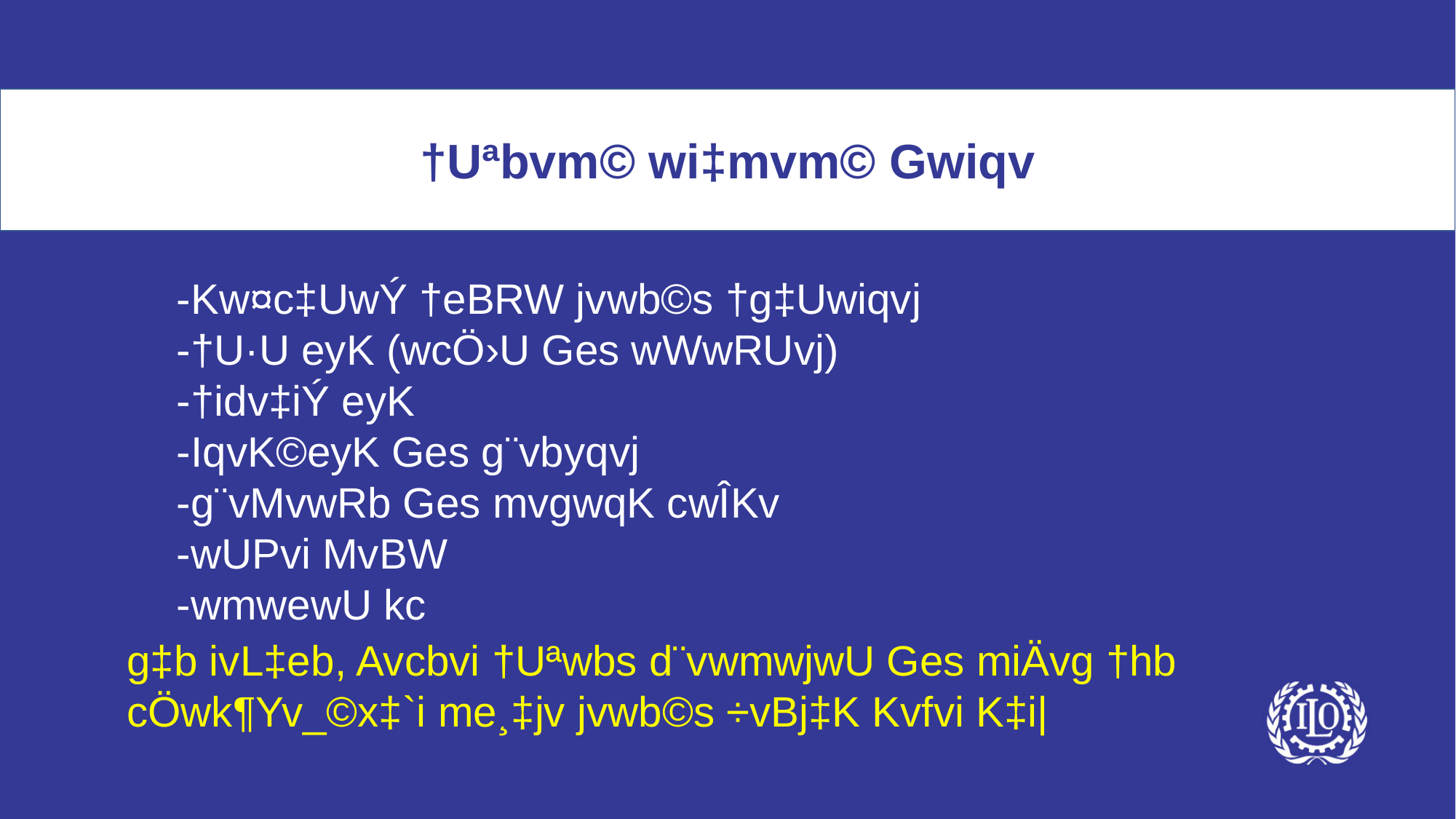

†Uªbvm© wi‡mvm© Gwiqv
-Kw¤c‡UwÝ †eBRW jvwb©s †g‡Uwiqvj
-†U·U eyK (wcÖ›U Ges wWwRUvj)
-†idv‡iÝ eyK
-IqvK©eyK Ges g¨vbyqvj
-g¨vMvwRb Ges mvgwqK cwÎKv
-wUPvi MvBW
-wmwewU kc
g‡b ivL‡eb, Avcbvi †Uªwbs d¨vwmwjwU Ges miÄvg †hb cÖwk¶Yv_©x‡`i me¸‡jv jvwb©s ÷vBj‡K Kvfvi K‡i|